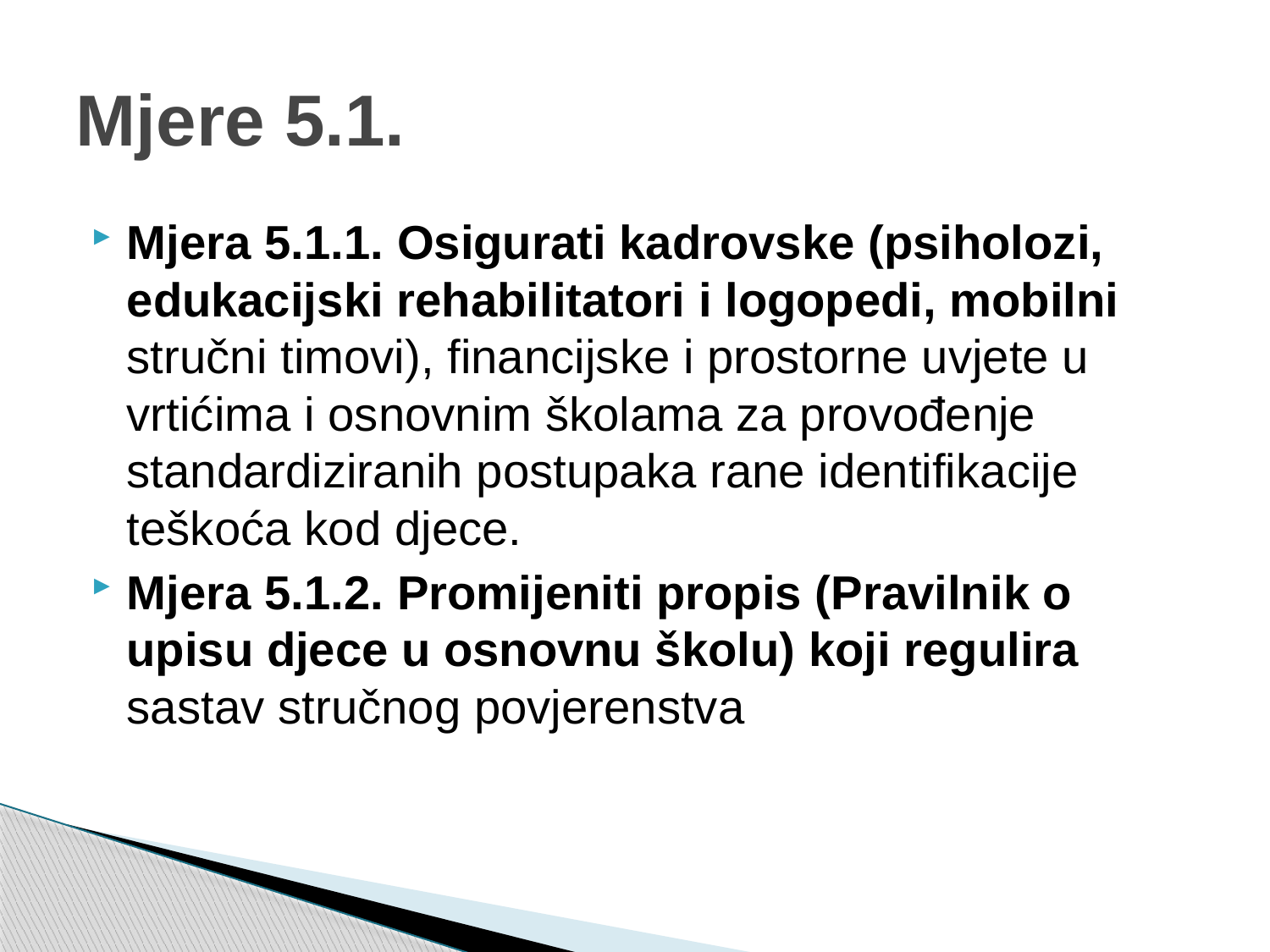

# Mjere 5.1.
Mjera 5.1.1. Osigurati kadrovske (psiholozi, edukacijski rehabilitatori i logopedi, mobilni stručni timovi), financijske i prostorne uvjete u vrtićima i osnovnim školama za provođenje standardiziranih postupaka rane identifikacije teškoća kod djece.
Mjera 5.1.2. Promijeniti propis (Pravilnik o upisu djece u osnovnu školu) koji regulira sastav stručnog povjerenstva